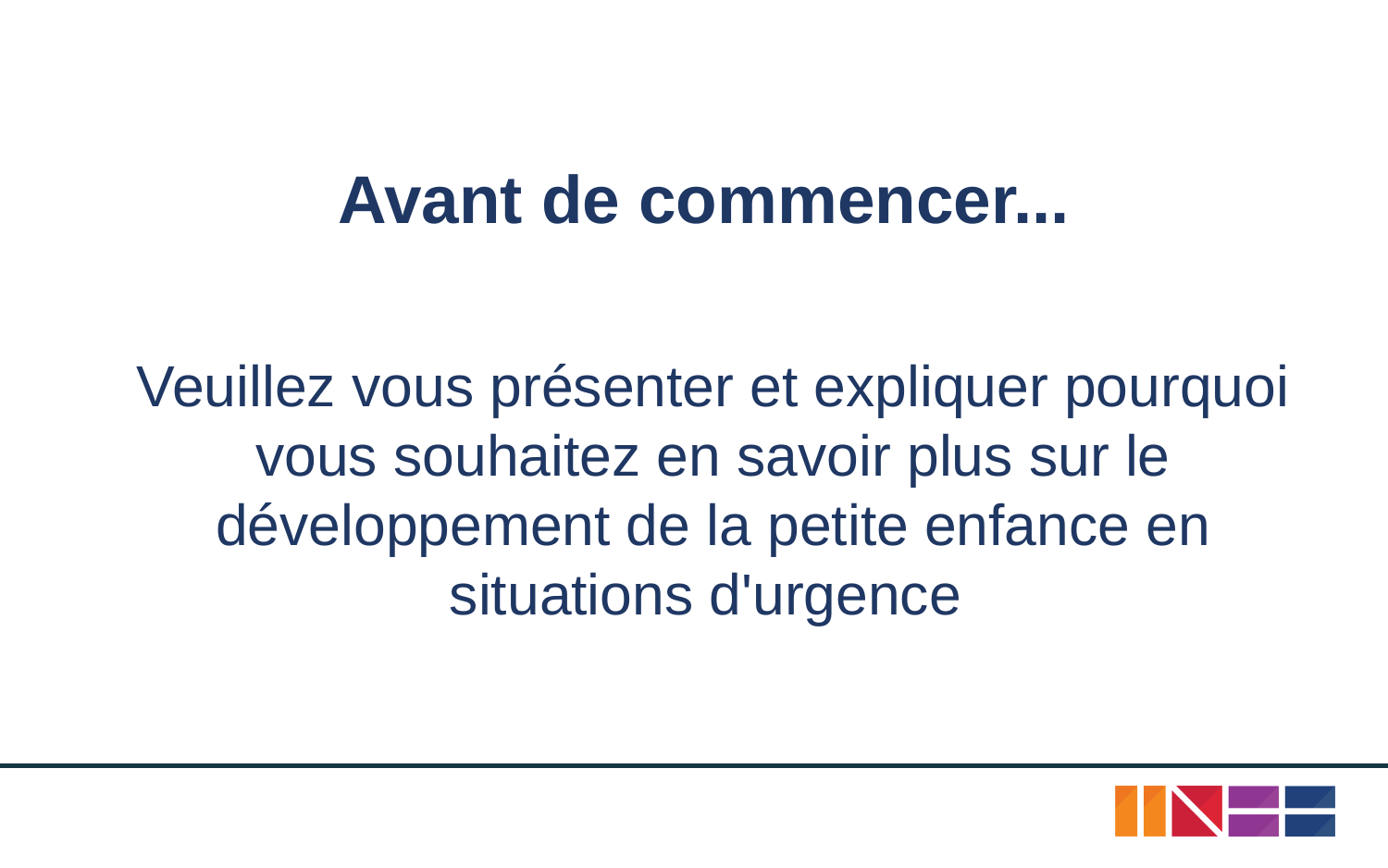

Avant de commencer...

Veuillez vous présenter et expliquer pourquoi vous souhaitez en savoir plus sur le développement de la petite enfance en situations d'urgence